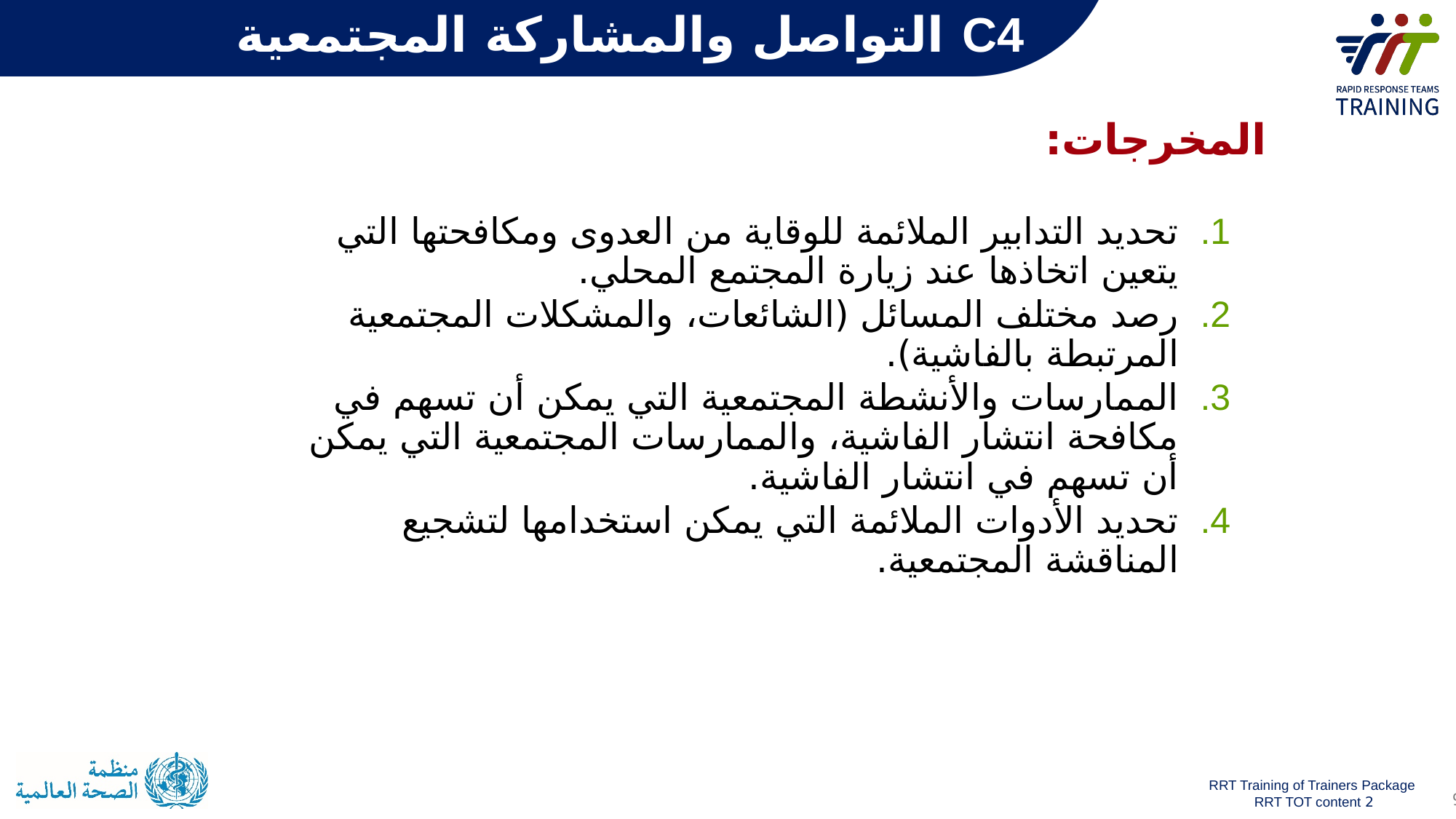

C4 التواصل والمشاركة المجتمعية
المخرجات:
تحديد التدابير الملائمة للوقاية من العدوى ومكافحتها التي يتعين اتخاذها عند زيارة المجتمع المحلي.
رصد مختلف المسائل (الشائعات، والمشكلات المجتمعية المرتبطة بالفاشية).
الممارسات والأنشطة المجتمعية التي يمكن أن تسهم في مكافحة انتشار الفاشية، والممارسات المجتمعية التي يمكن أن تسهم في انتشار الفاشية.
تحديد الأدوات الملائمة التي يمكن استخدامها لتشجيع المناقشة المجتمعية.